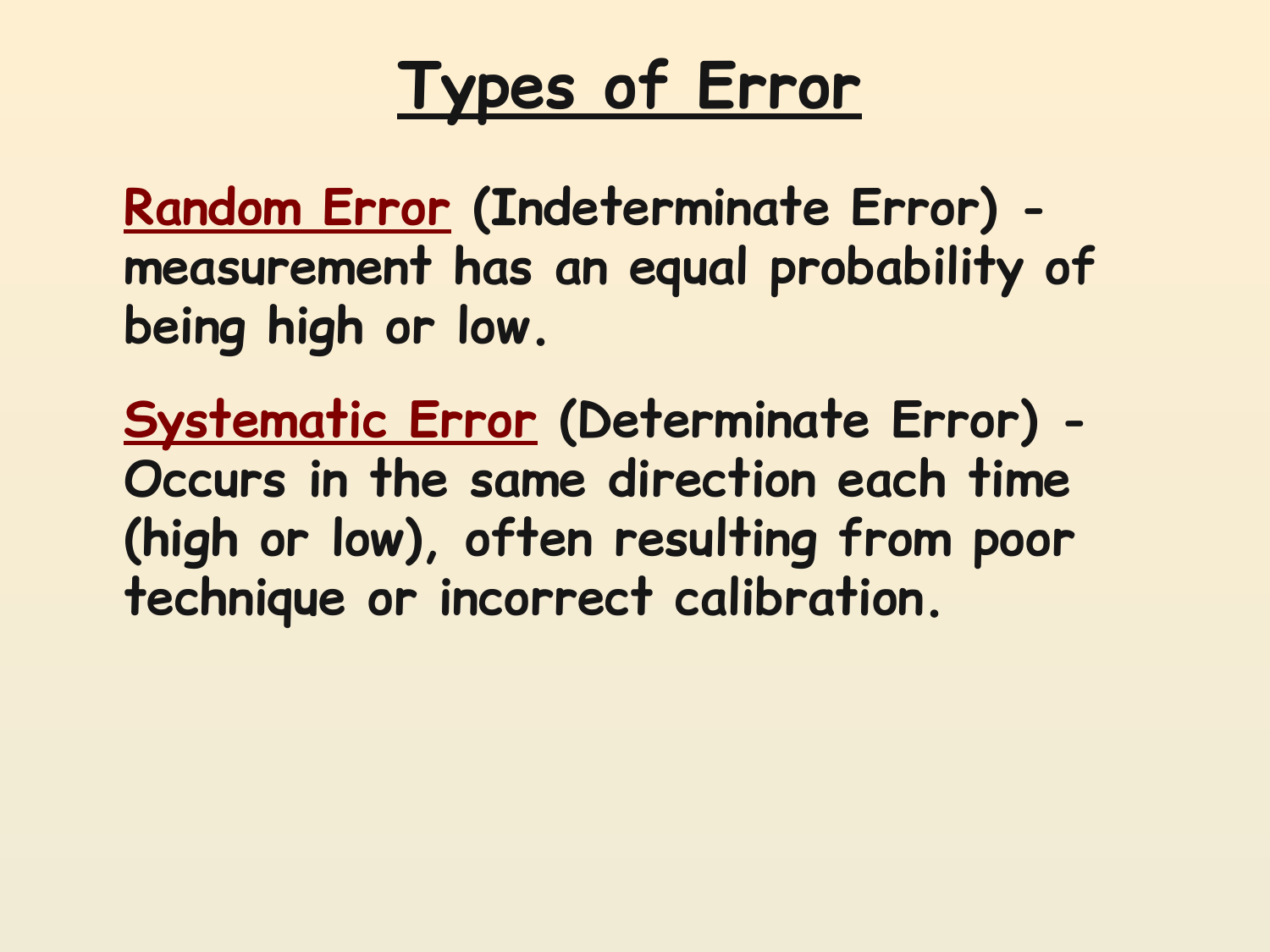

# Types of Error
	Random Error (Indeterminate Error) - measurement has an equal probability of being high or low.
	Systematic Error (Determinate Error) - Occurs in the same direction each time (high or low), often resulting from poor technique or incorrect calibration.